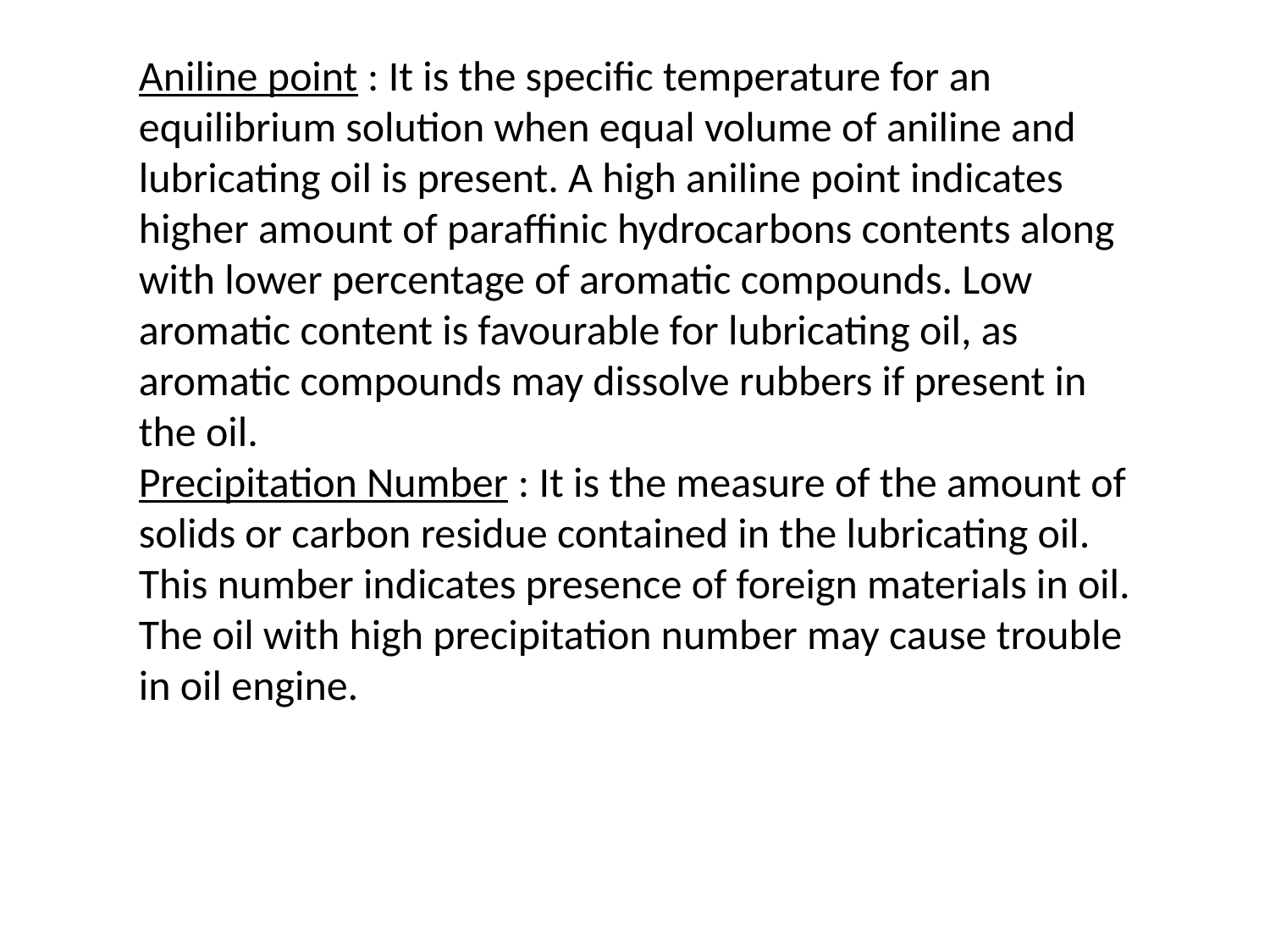

Aniline point : It is the specific temperature for an equilibrium solution when equal volume of aniline and lubricating oil is present. A high aniline point indicates higher amount of paraffinic hydrocarbons contents along with lower percentage of aromatic compounds. Low aromatic content is favourable for lubricating oil, as aromatic compounds may dissolve rubbers if present in the oil.
Precipitation Number : It is the measure of the amount of solids or carbon residue contained in the lubricating oil. This number indicates presence of foreign materials in oil. The oil with high precipitation number may cause trouble in oil engine.